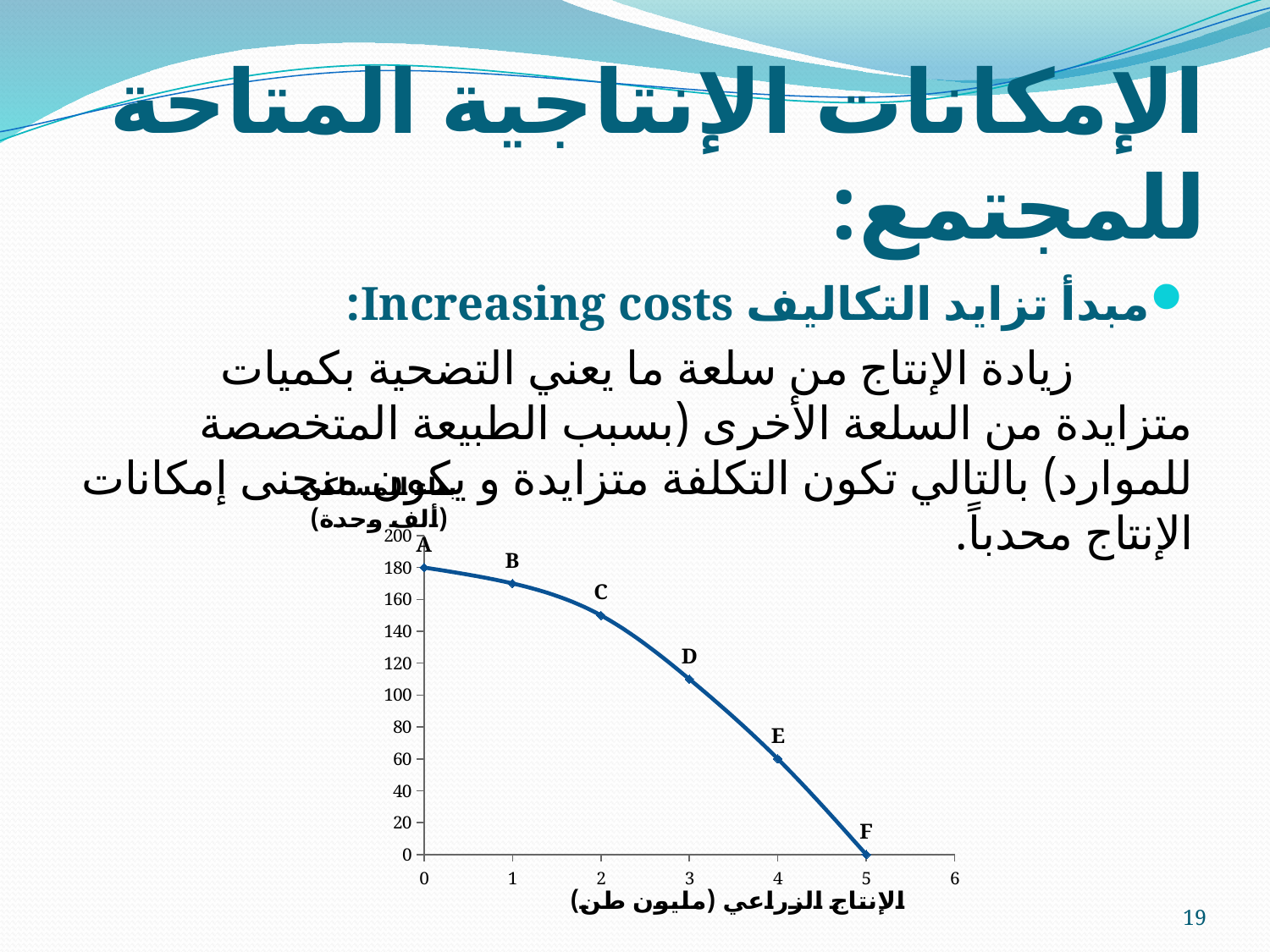

# الإمكانات الإنتاجية المتاحة للمجتمع:
مبدأ تزايد التكاليف Increasing costs:
          زيادة الإنتاج من سلعة ما يعني التضحية بكميات متزايدة من السلعة الأخرى (بسبب الطبيعة المتخصصة للموارد) بالتالي تكون التكلفة متزايدة و يكون منحنى إمكانات الإنتاج محدباً.

### Chart

| Category |  |
|---|---|
19